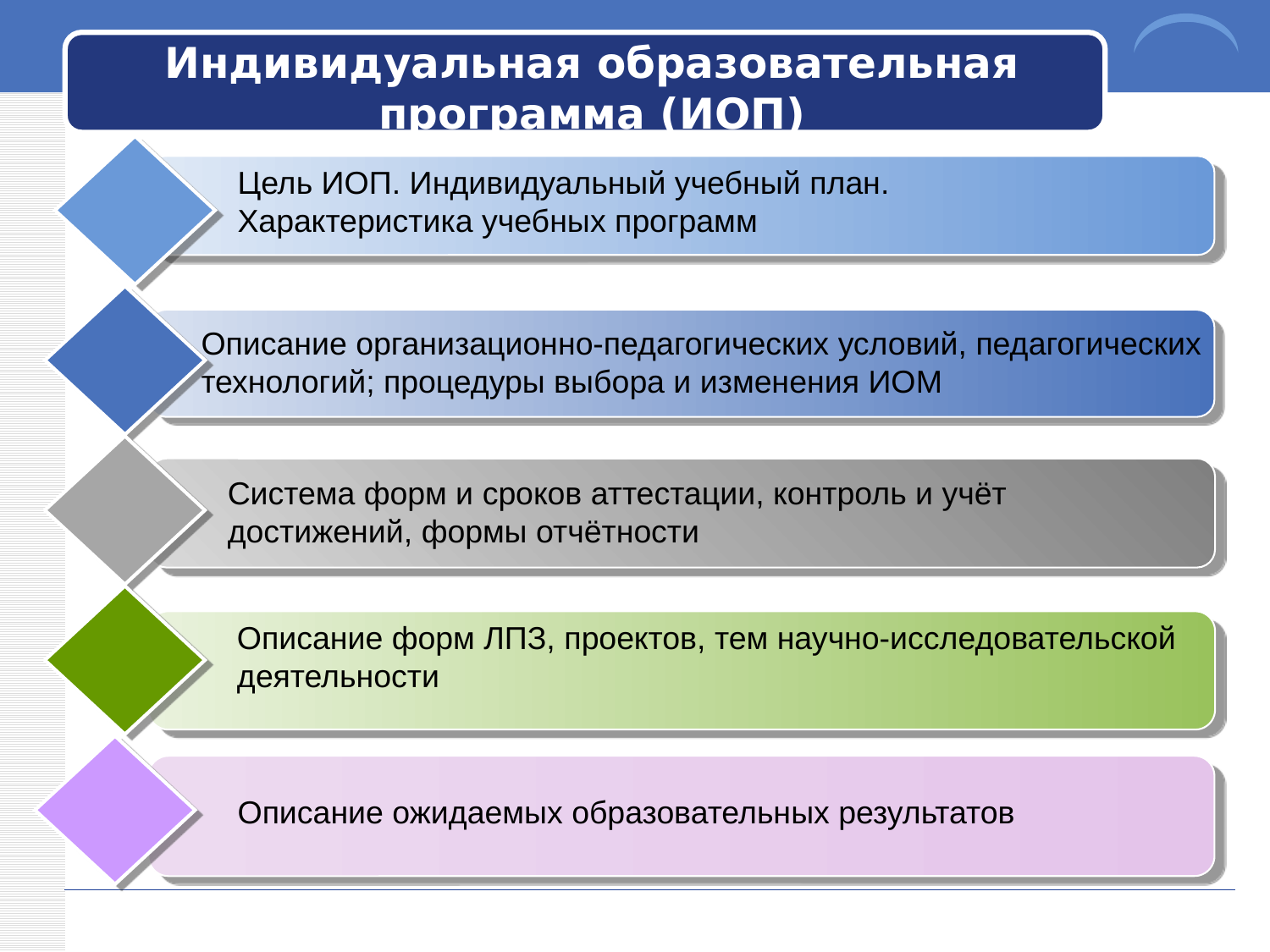

Индивидуальная образовательная программа (ИОП)

Цель ИОП. Индивидуальный учебный план.
Характеристика учебных программ

2

Описание организационно-педагогических условий, педагогических технологий; процедуры выбора и изменения ИОМ

3

Система форм и сроков аттестации, контроль и учёт достижений, формы отчётности

4

Описание форм ЛПЗ, проектов, тем научно-исследовательской деятельности

5

Описание ожидаемых образовательных результатов